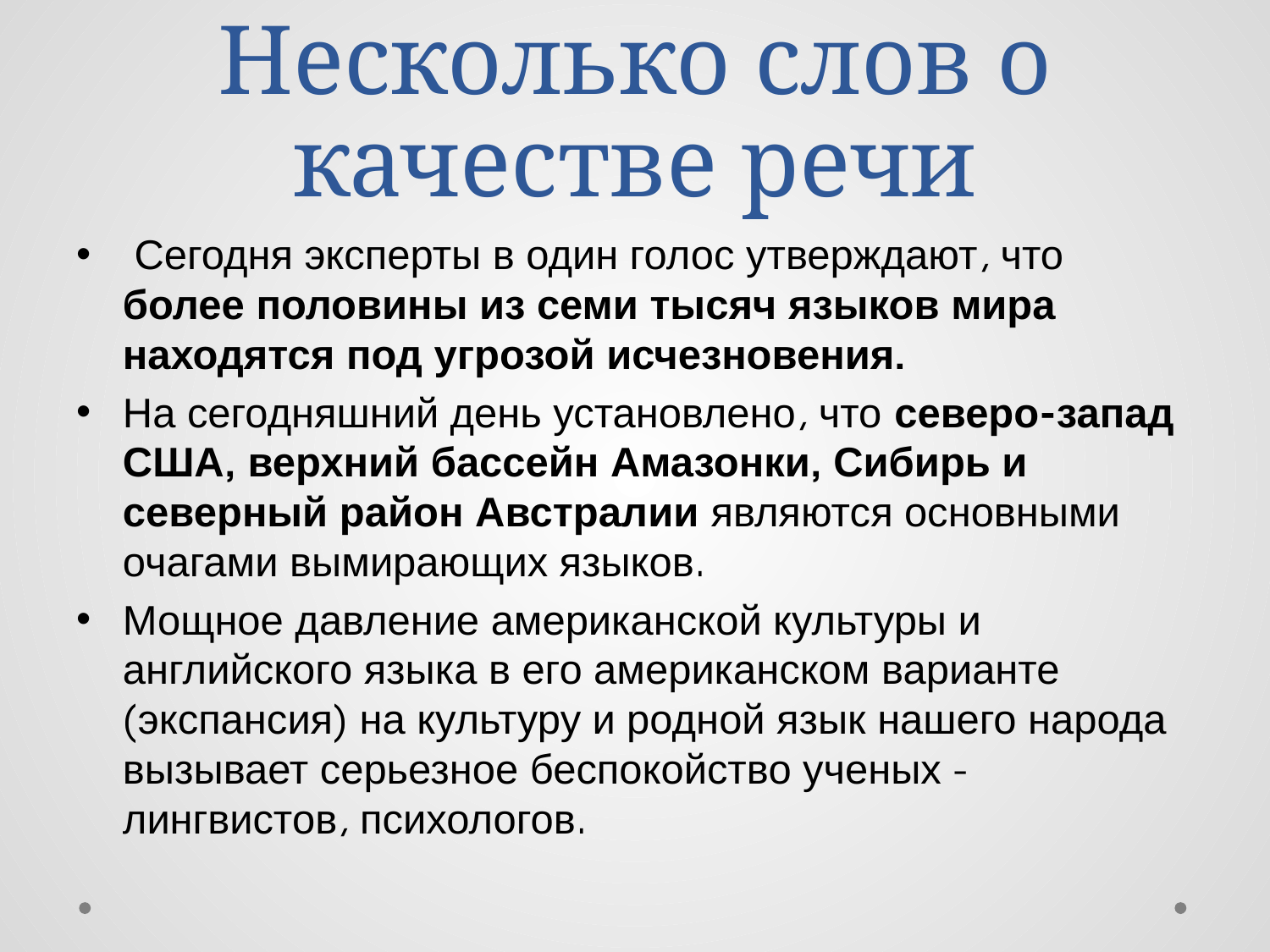

# Несколько слов о качестве речи
 Сегодня эксперты в один голос утверждают, что более половины из семи тысяч языков мира находятся под угрозой исчезновения.
На сегодняшний день установлено, что северо-запад США, верхний бассейн Амазонки, Сибирь и северный район Австралии являются основными очагами вымирающих языков.
Мощное давление американской культуры и английского языка в его американском варианте (экспансия) на культуру и родной язык нашего народа вызывает серьезное беспокойство ученых - лингвистов, психологов.